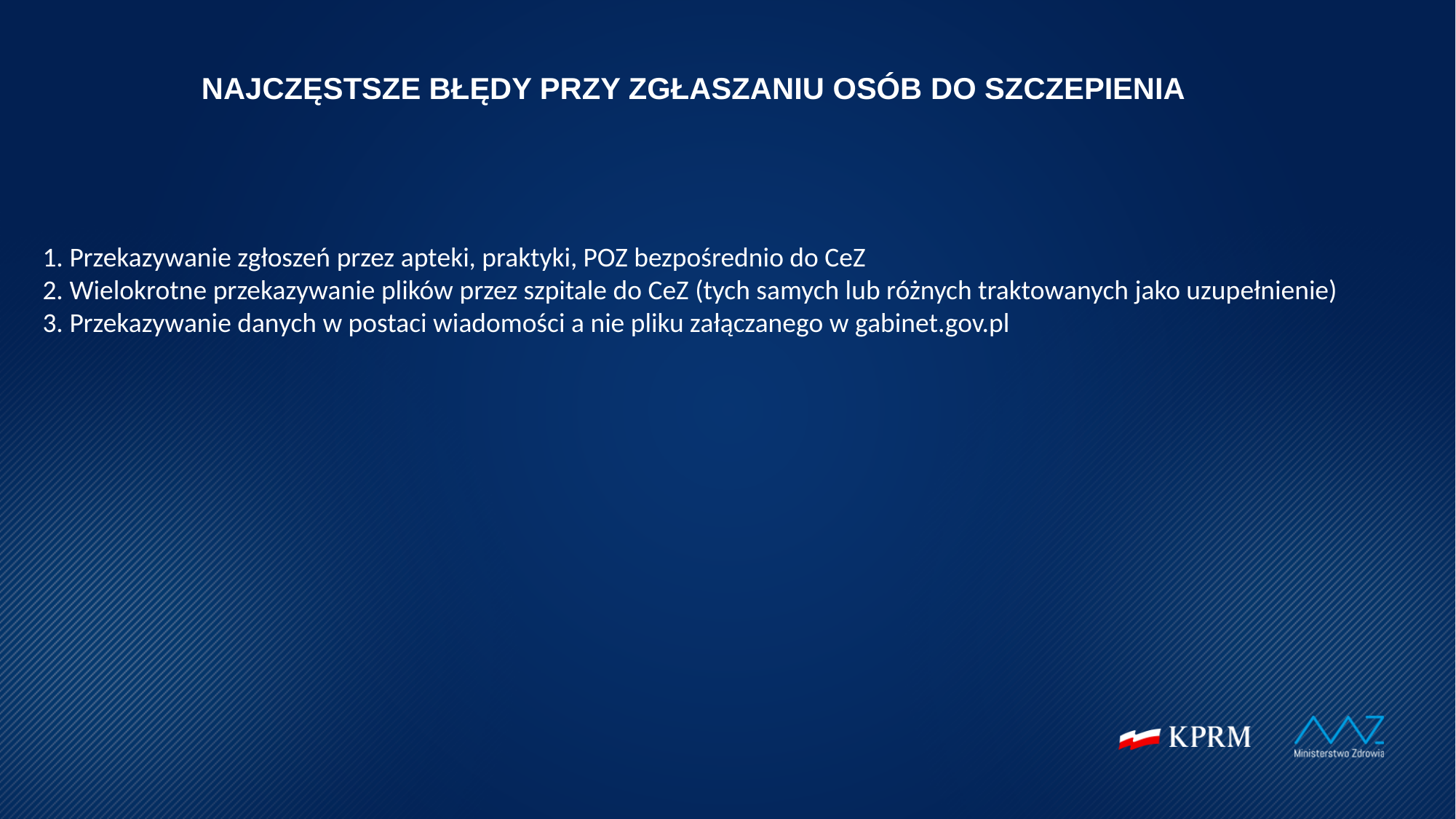

1. Przekazywanie zgłoszeń przez apteki, praktyki, POZ bezpośrednio do CeZ
2. Wielokrotne przekazywanie plików przez szpitale do CeZ (tych samych lub różnych traktowanych jako uzupełnienie)
3. Przekazywanie danych w postaci wiadomości a nie pliku załączanego w gabinet.gov.pl

NAJCZĘSTSZE BŁĘDY PRZY ZGŁASZANIU OSÓB DO SZCZEPIENIA